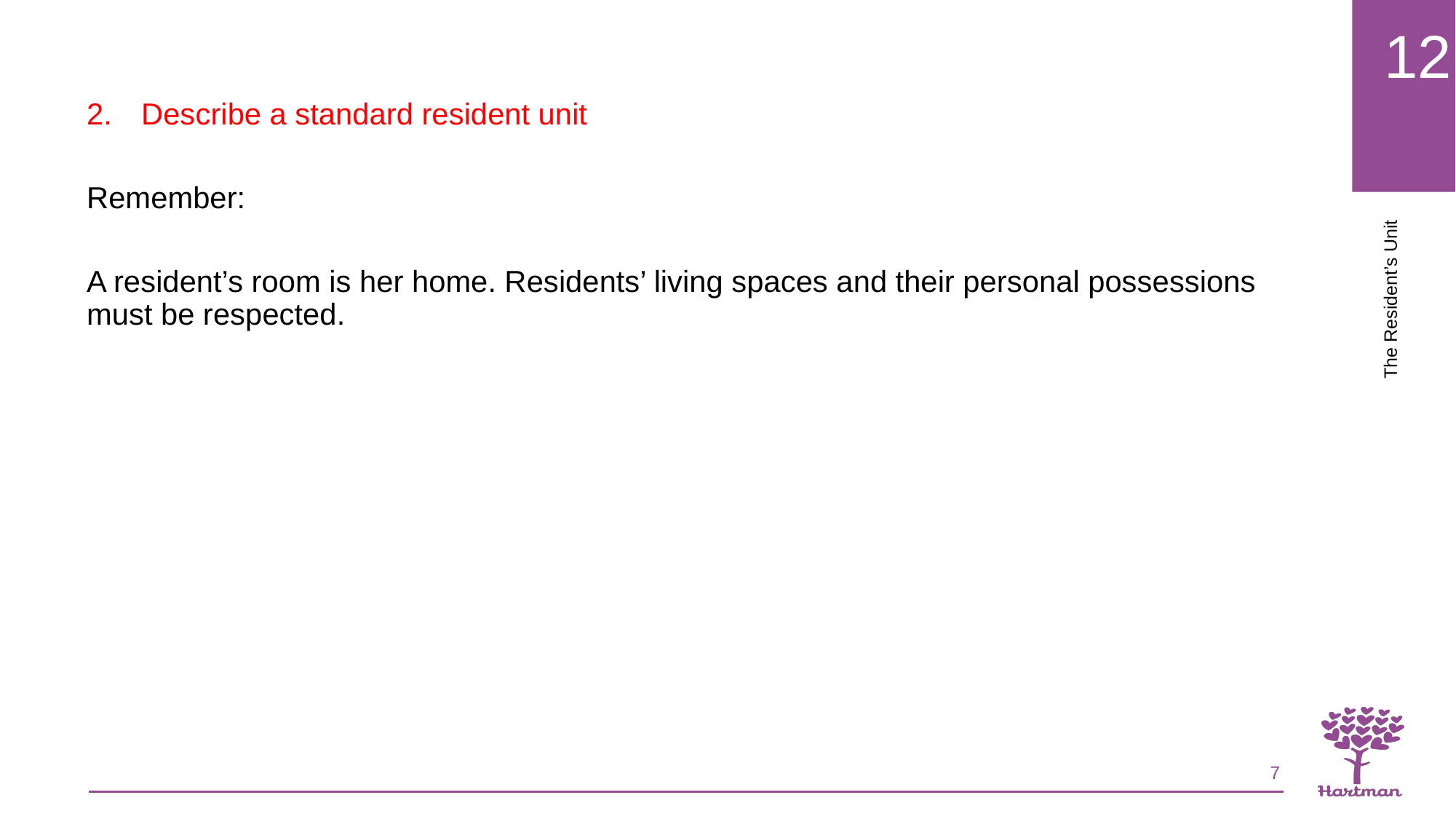

Describe a standard resident unit

Remember:

A resident’s room is her home. Residents’ living spaces and their personal possessions must be respected.

7